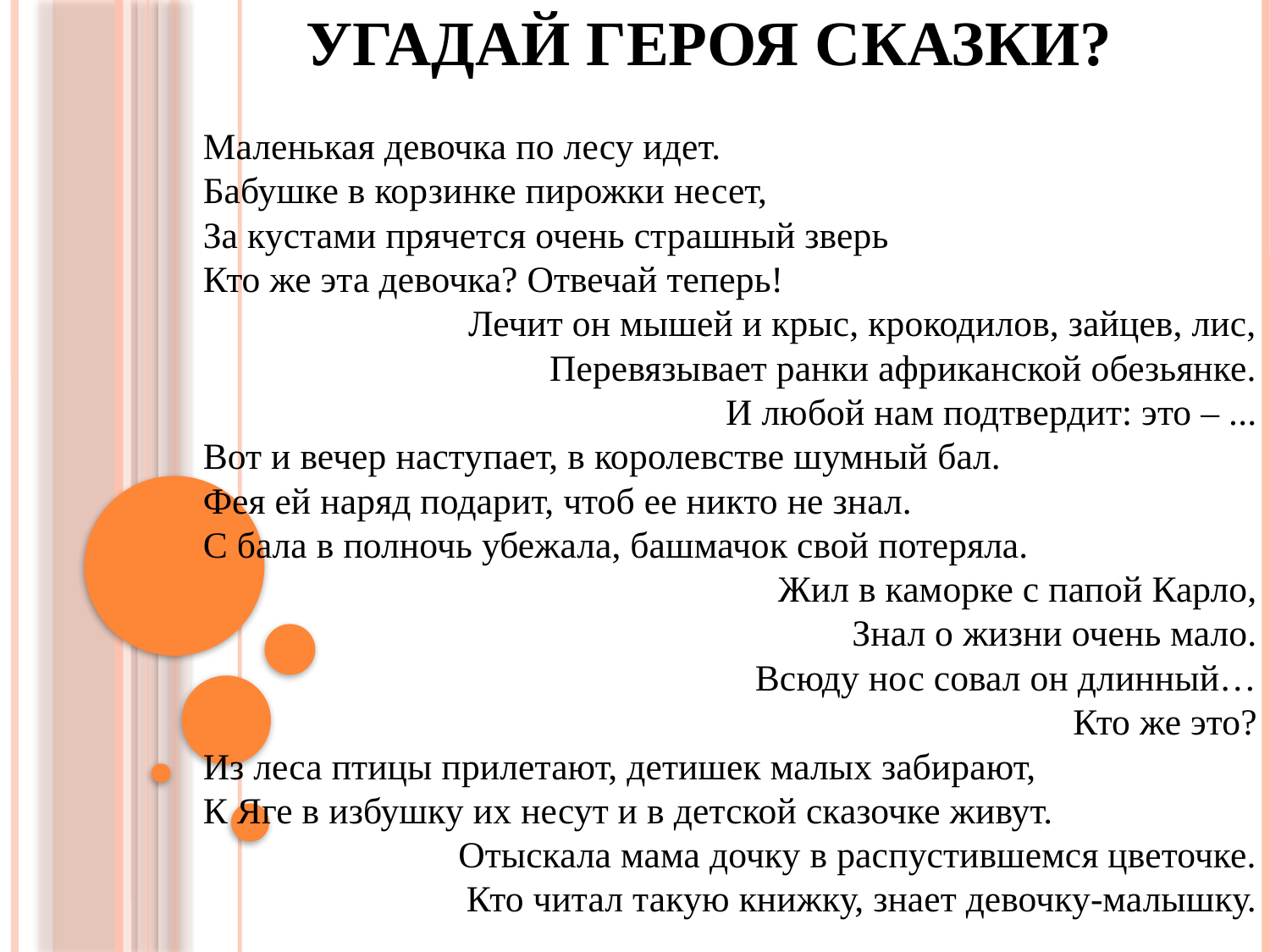

# Угадай героя сказки?
Маленькая девочка по лесу идет.
Бабушке в корзинке пирожки несет,
За кустами прячется очень страшный зверь
Кто же эта девочка? Отвечай теперь!
Лечит он мышей и крыс, крокодилов, зайцев, лис,
Перевязывает ранки африканской обезьянке.
И любой нам подтвердит: это – ...
Вот и вечер наступает, в королевстве шумный бал.
Фея ей наряд подарит, чтоб ее никто не знал.
С бала в полночь убежала, башмачок свой потеряла.
Жил в каморке с папой Карло,
Знал о жизни очень мало.
Всюду нос совал он длинный…
Кто же это?
Из леса птицы прилетают, детишек малых забирают,
К Яге в избушку их несут и в детской сказочке живут.
Отыскала мама дочку в распустившемся цветочке.
Кто читал такую книжку, знает девочку-малышку.